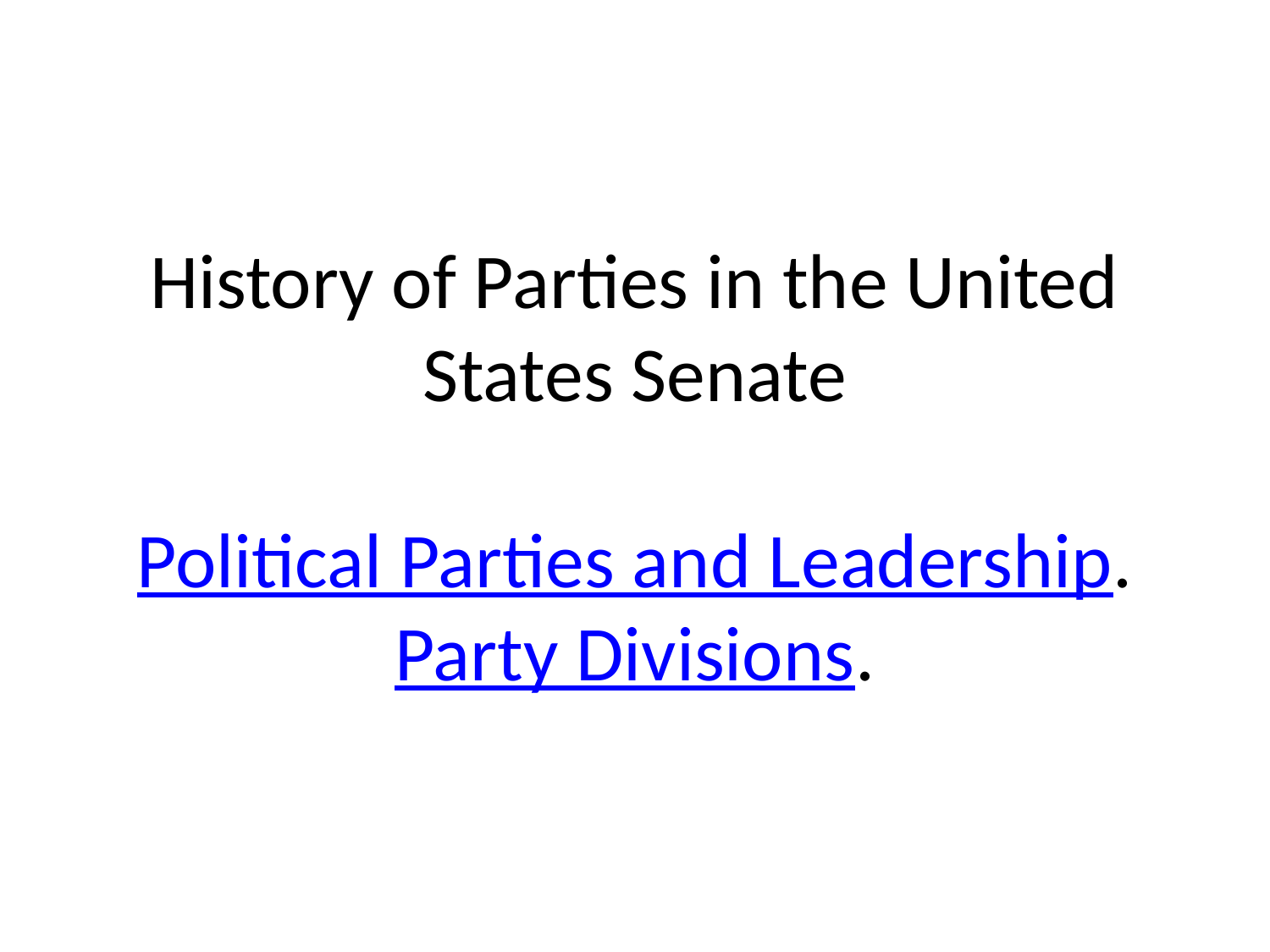

# History of Parties in the United States Senate Political Parties and Leadership. Party Divisions.